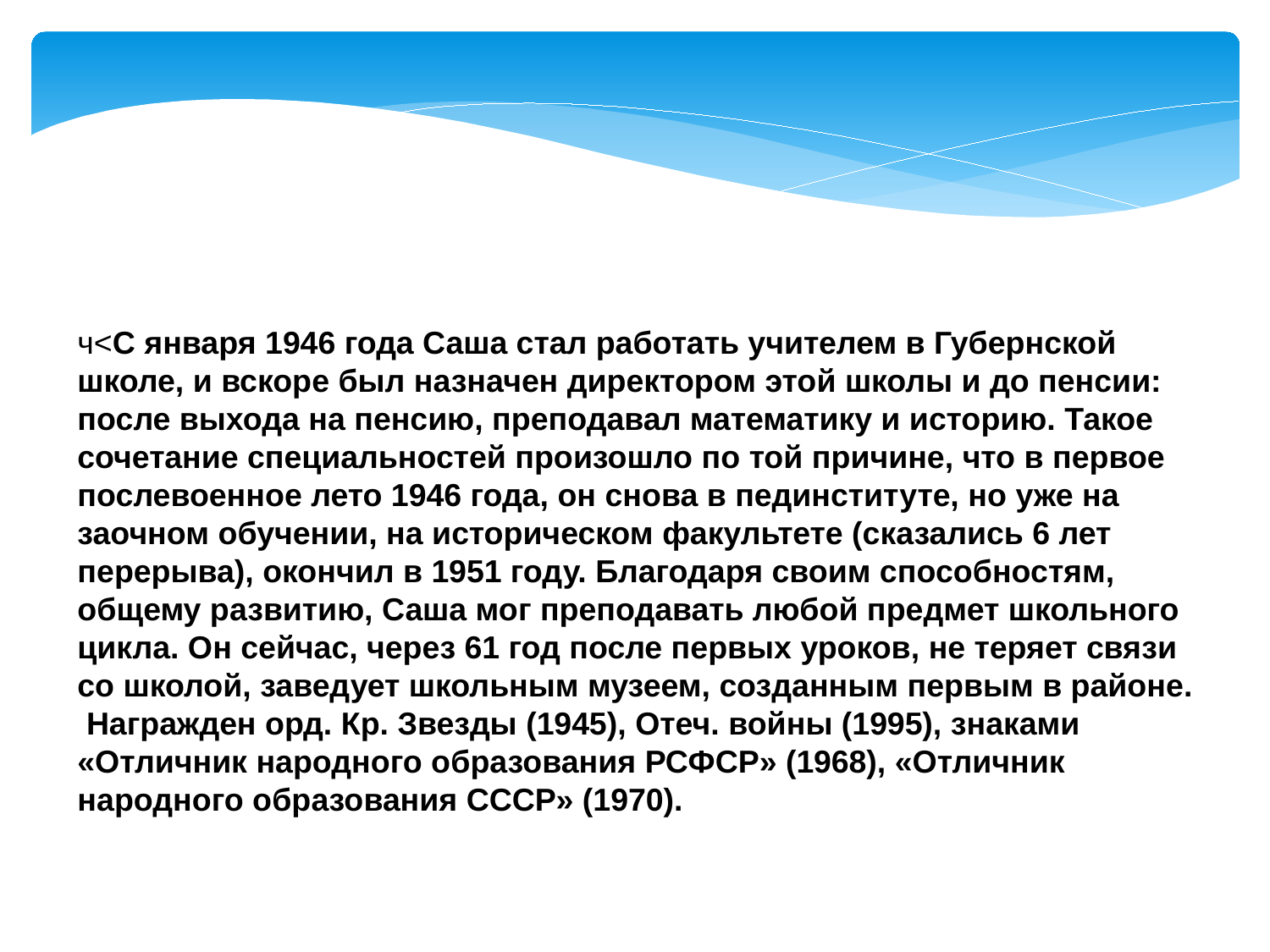

ч<С января 1946 года Саша стал работать учителем в Губернской школе, и вскоре был назначен директором этой школы и до пенсии: после выхода на пенсию, преподавал математику и историю. Такое сочетание специальностей произошло по той причине, что в первое послевоенное лето 1946 года, он снова в пединституте, но уже на заочном обучении, на историческом факультете (сказались 6 лет перерыва), окончил в 1951 году. Благодаря своим способностям, общему развитию, Саша мог преподавать любой предмет школьного цикла. Он сейчас, через 61 год после первых уроков, не теряет связи со школой, заведует школьным музеем, созданным первым в районе.
 Награжден орд. Кр. Звезды (1945), Отеч. войны (1995), знаками «Отличник народного образования РСФСР» (1968), «Отличник народного образования СССР» (1970).